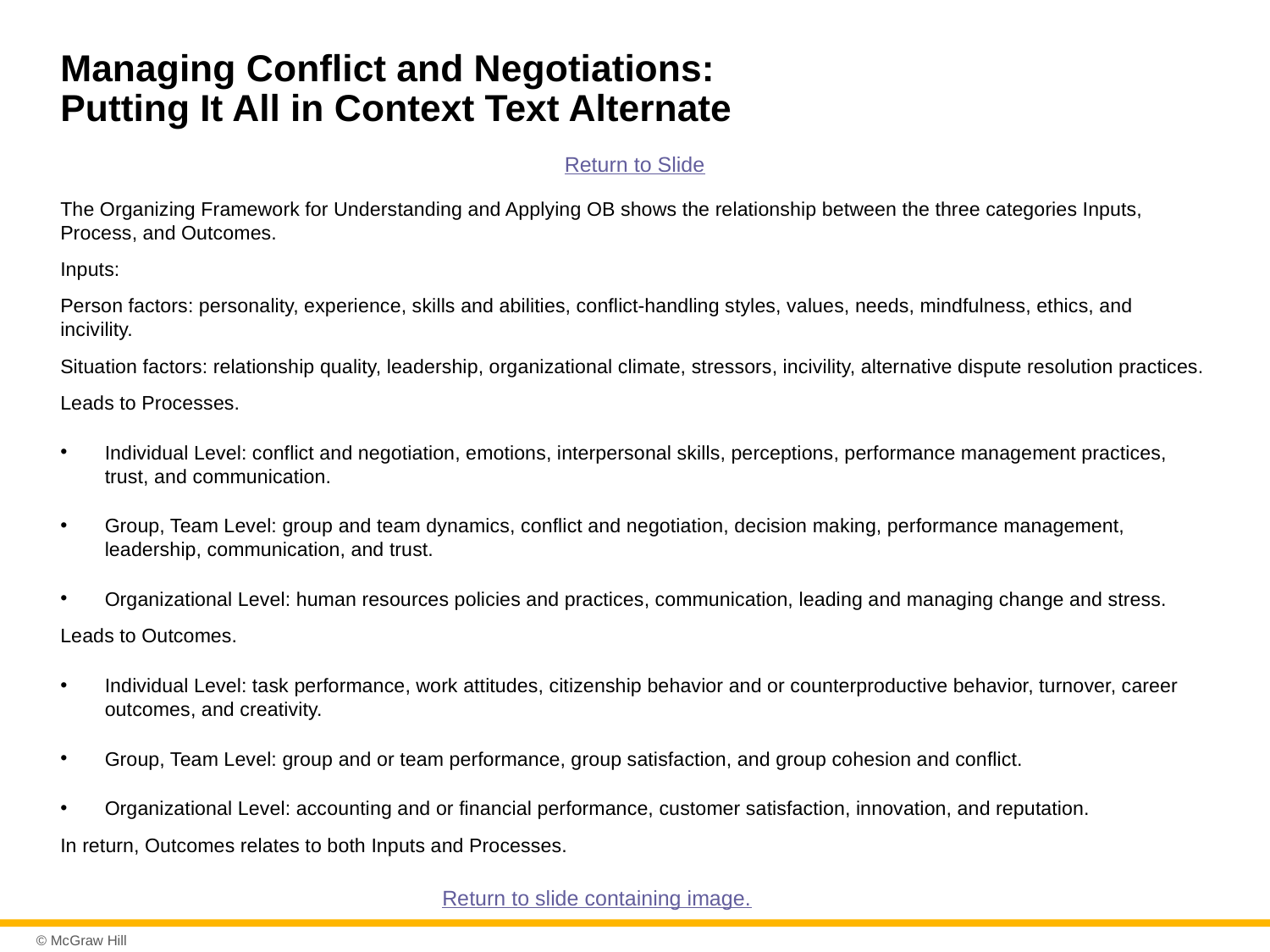

# Managing Conflict and Negotiations: Putting It All in Context Text Alternate
Return to Slide
The Organizing Framework for Understanding and Applying OB shows the relationship between the three categories Inputs, Process, and Outcomes.
Inputs:
Person factors: personality, experience, skills and abilities, conflict-handling styles, values, needs, mindfulness, ethics, and incivility.
Situation factors: relationship quality, leadership, organizational climate, stressors, incivility, alternative dispute resolution practices.
Leads to Processes.
Individual Level: conflict and negotiation, emotions, interpersonal skills, perceptions, performance management practices, trust, and communication.
Group, Team Level: group and team dynamics, conflict and negotiation, decision making, performance management, leadership, communication, and trust.
Organizational Level: human resources policies and practices, communication, leading and managing change and stress.
Leads to Outcomes.
Individual Level: task performance, work attitudes, citizenship behavior and or counterproductive behavior, turnover, career outcomes, and creativity.
Group, Team Level: group and or team performance, group satisfaction, and group cohesion and conflict.
Organizational Level: accounting and or financial performance, customer satisfaction, innovation, and reputation.
In return, Outcomes relates to both Inputs and Processes.

Return to slide containing image.